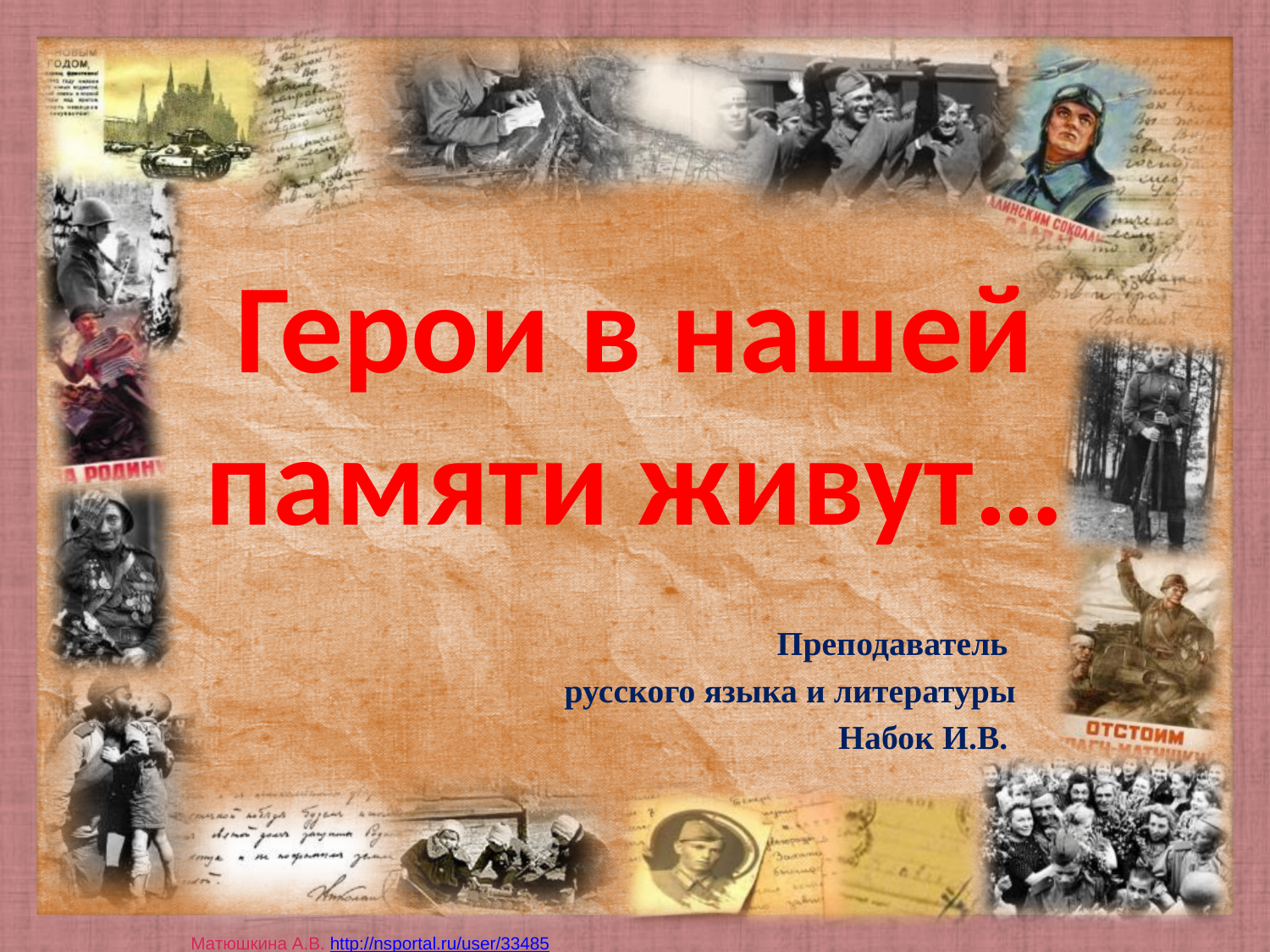

# Герои в нашей памяти живут…
Преподаватель
русского языка и литературы
Набок И.В.